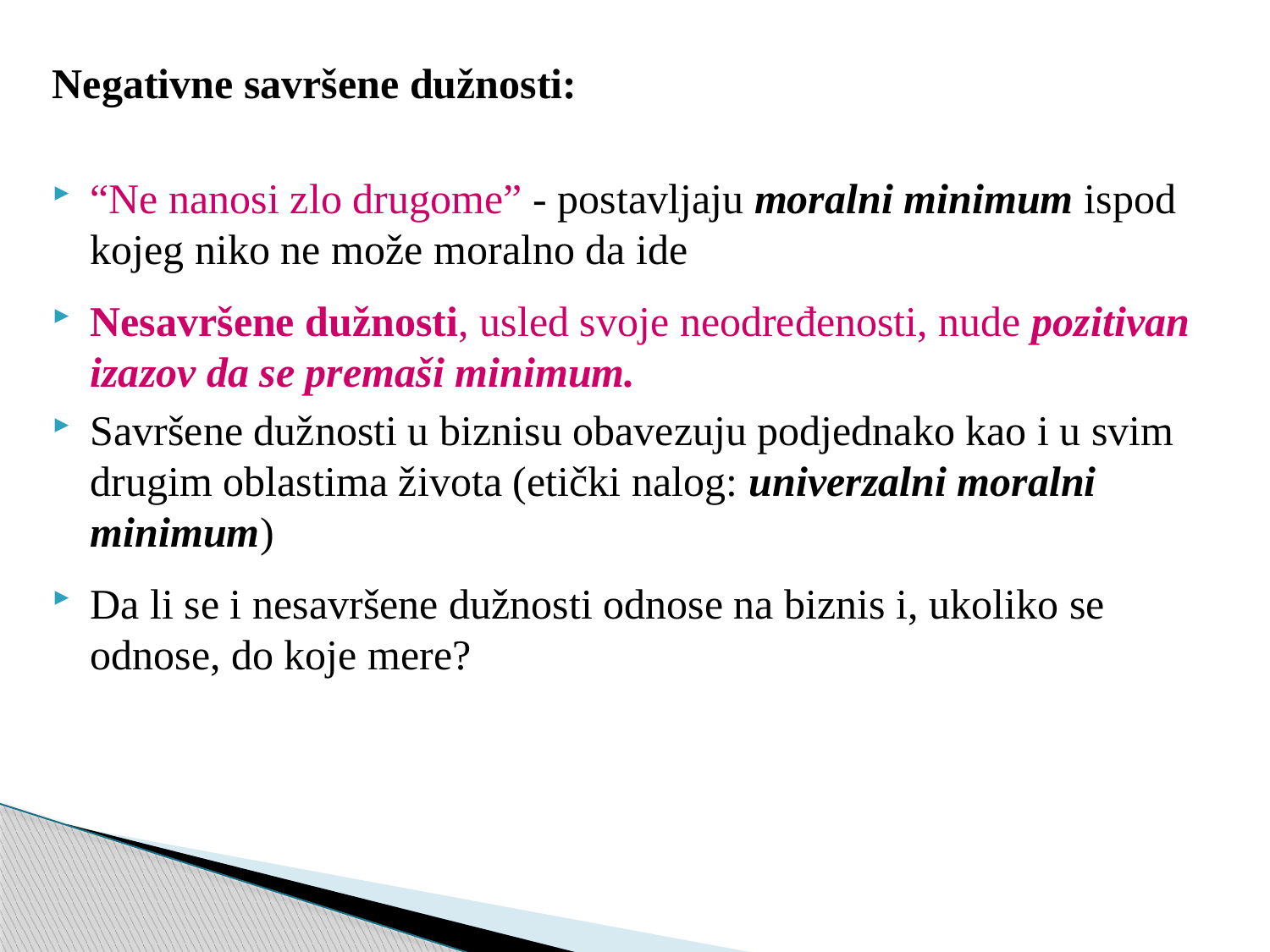

Negativne savršene dužnosti:

“Ne nanosi zlo drugome” - postavljaju moralni minimum ispod kojeg niko ne može moralno da ide
Nesavršene dužnosti, usled svoje neodređenosti, nude pozitivan izazov da se premaši minimum.
Savršene dužnosti u biznisu obavezuju podjednako kao i u svim drugim oblastima života (etički nalog: univerzalni moralni minimum)
Da li se i nesavršene dužnosti odnose na biznis i, ukoliko se odnose, do koje mere?